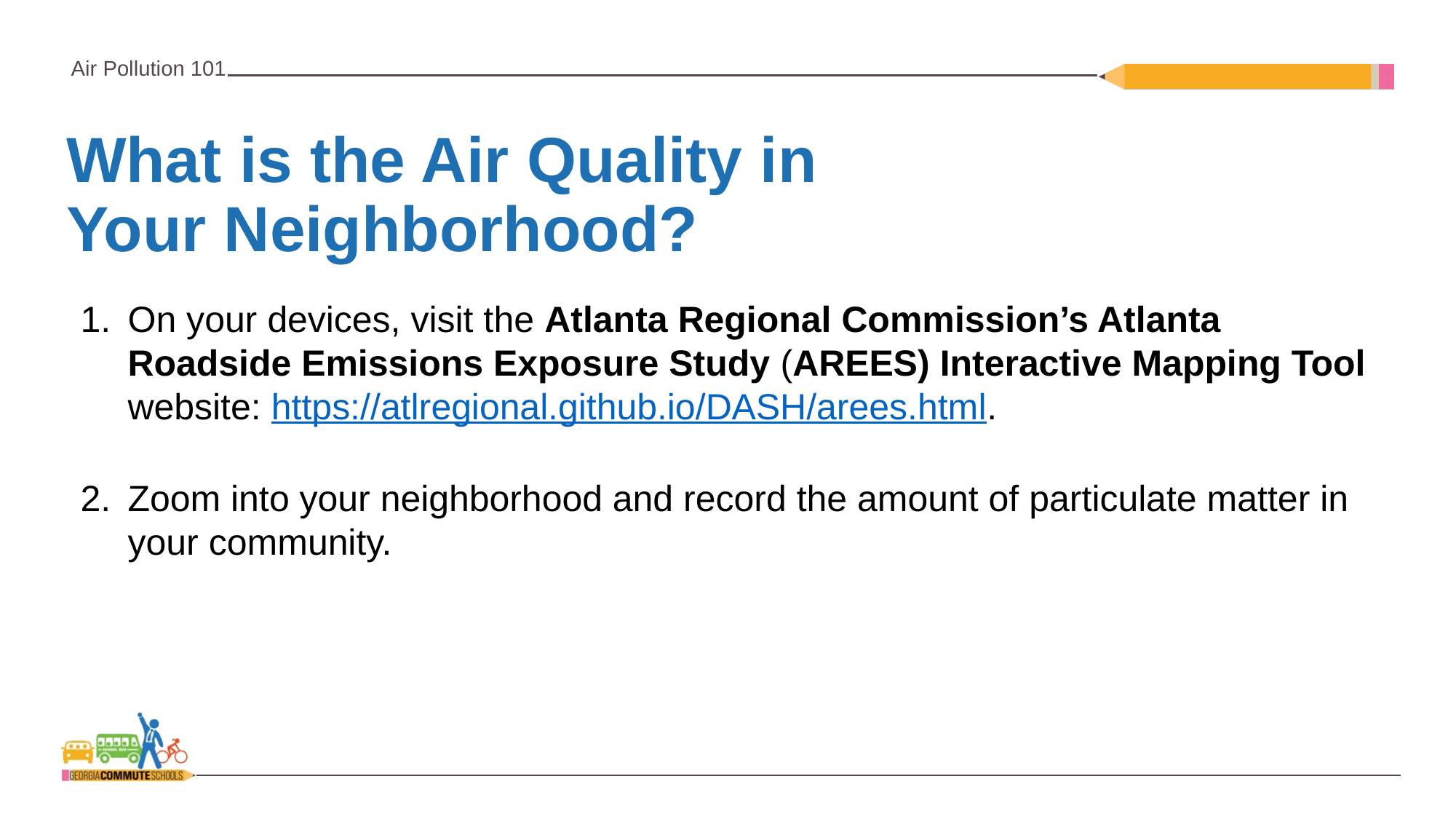

What is the Air Quality in
Your Neighborhood?
On your devices, visit the Atlanta Regional Commission’s Atlanta Roadside Emissions Exposure Study (AREES) Interactive Mapping Tool website: https://atlregional.github.io/DASH/arees.html.
Zoom into your neighborhood and record the amount of particulate matter in your community.